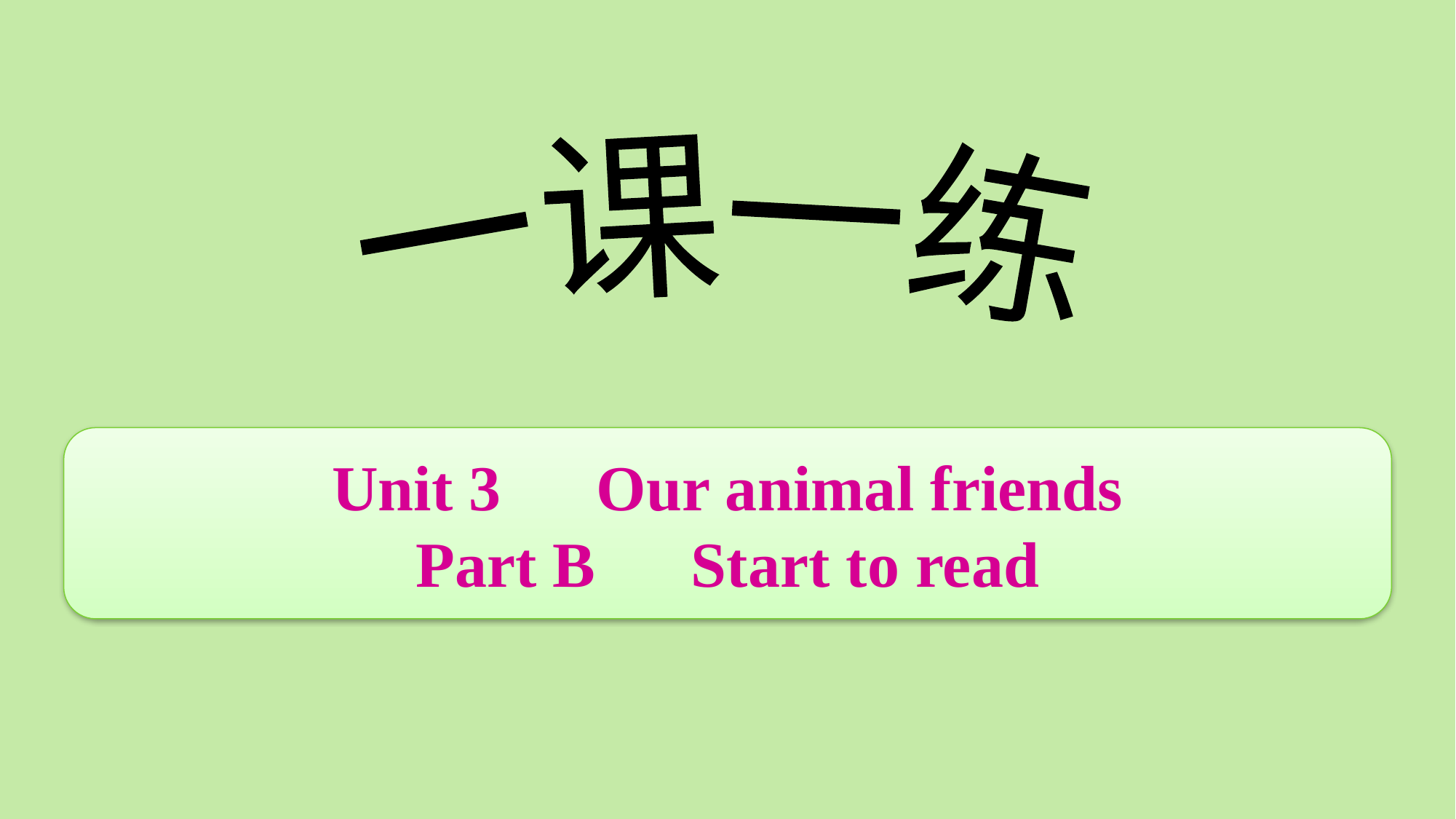

Unit 3　Our animal friends
Part B　Start to read